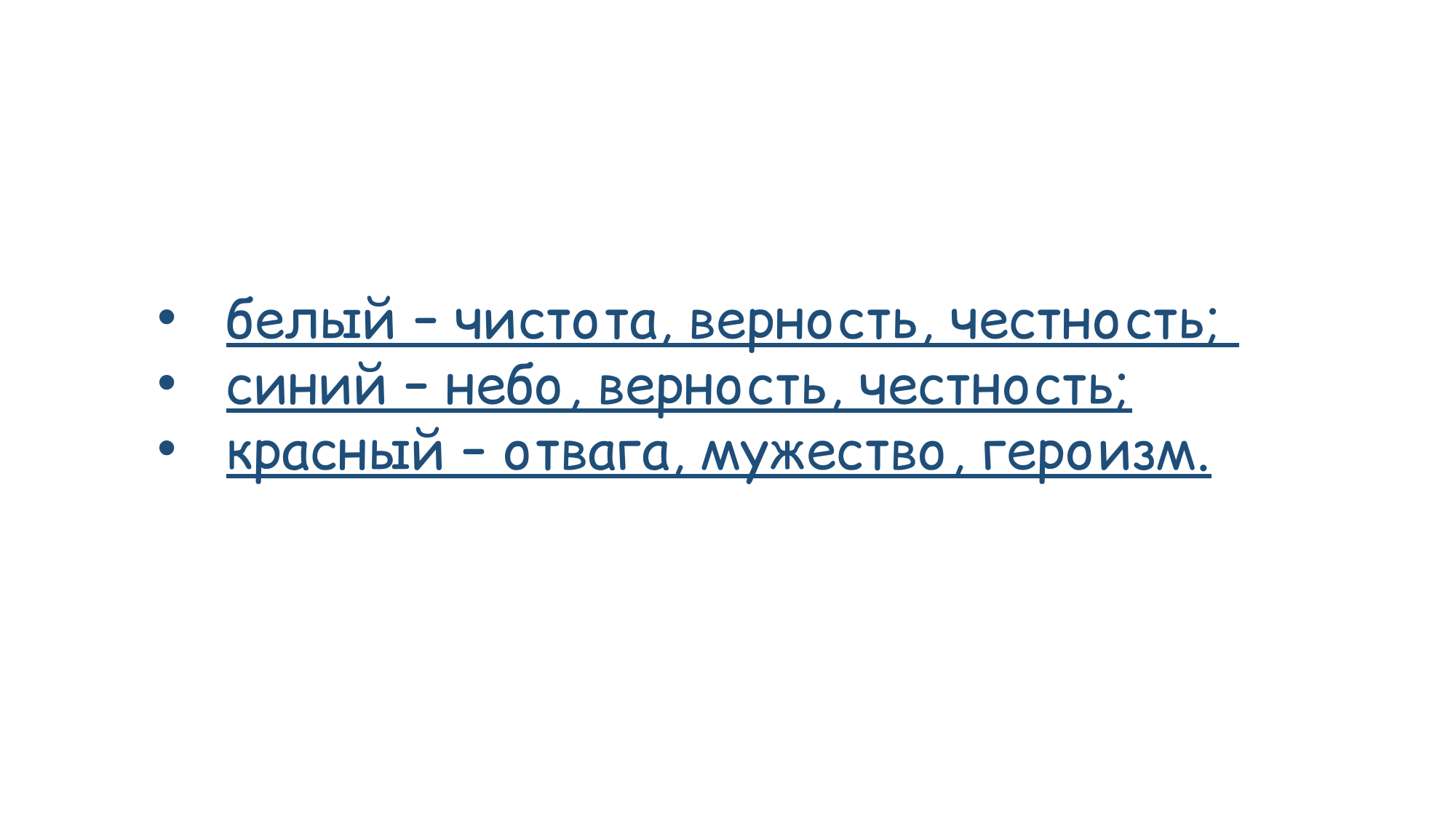

белый – чистота, верность, честность;
синий – небо, верность, честность;
красный – отвага, мужество, героизм.